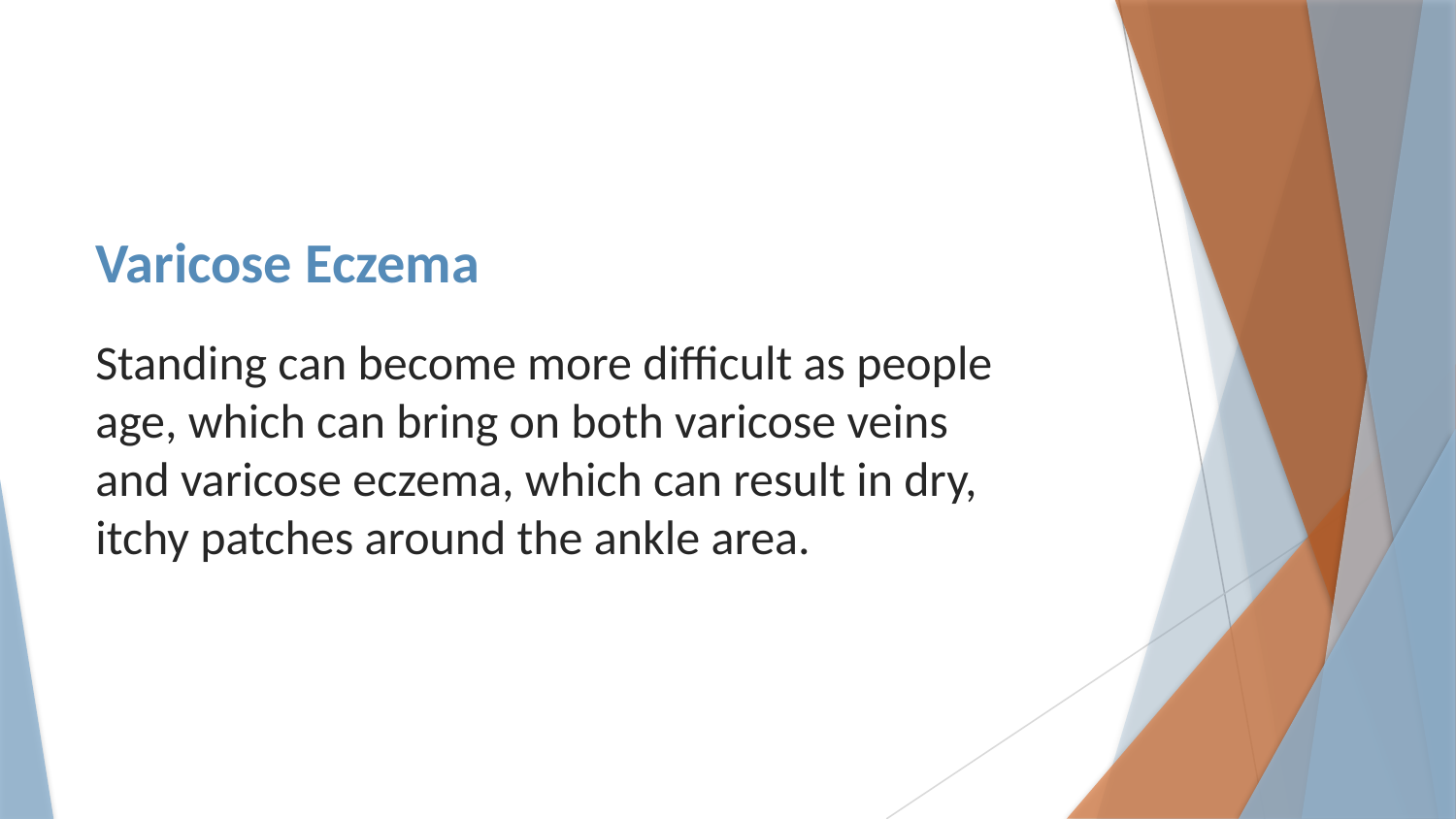

# Varicose Eczema
Standing can become more difficult as people age, which can bring on both varicose veins and varicose eczema, which can result in dry, itchy patches around the ankle area.